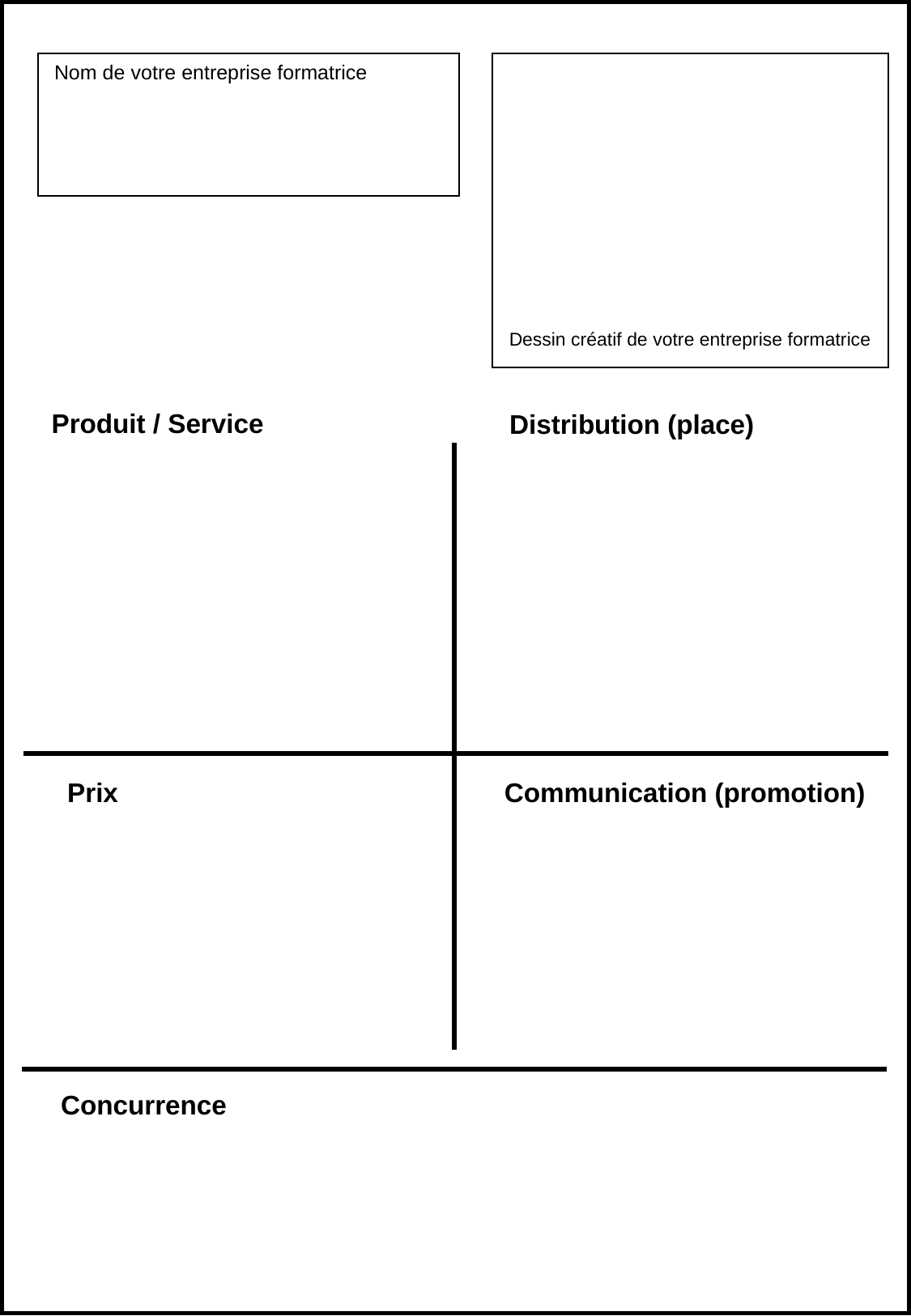

Nom de votre entreprise formatrice

Dessin créatif de votre entreprise formatrice
Produit / Service
Distribution (place)
Prix
Communication (promotion)
Concurrence